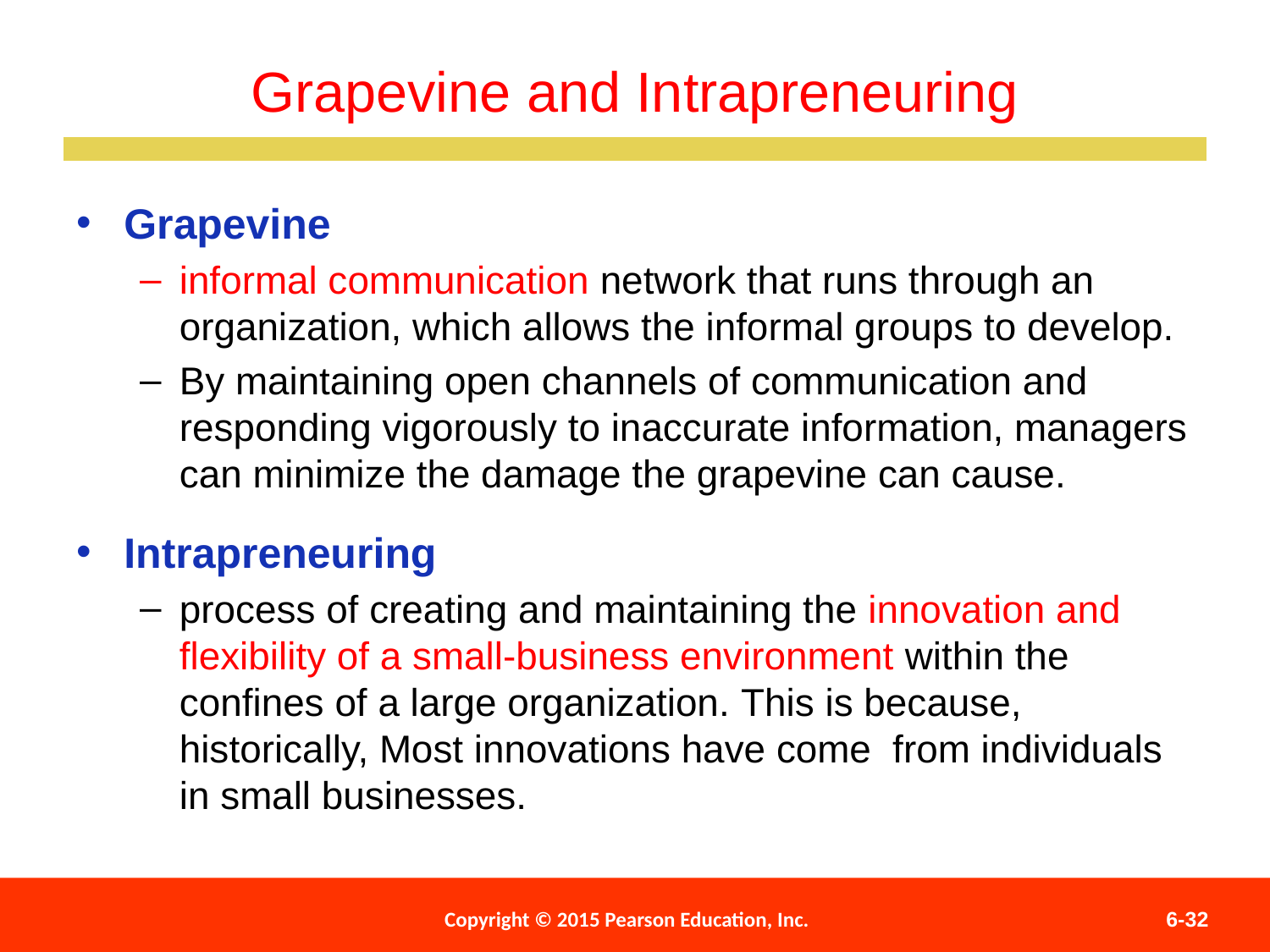

Grapevine and Intrapreneuring
Grapevine
informal communication network that runs through an organization, which allows the informal groups to develop.
By maintaining open channels of communication and responding vigorously to inaccurate information, managers can minimize the damage the grapevine can cause.

Intrapreneuring
process of creating and maintaining the innovation and flexibility of a small-business environment within the confines of a large organization. This is because, historically, Most innovations have come  from individuals in small businesses.